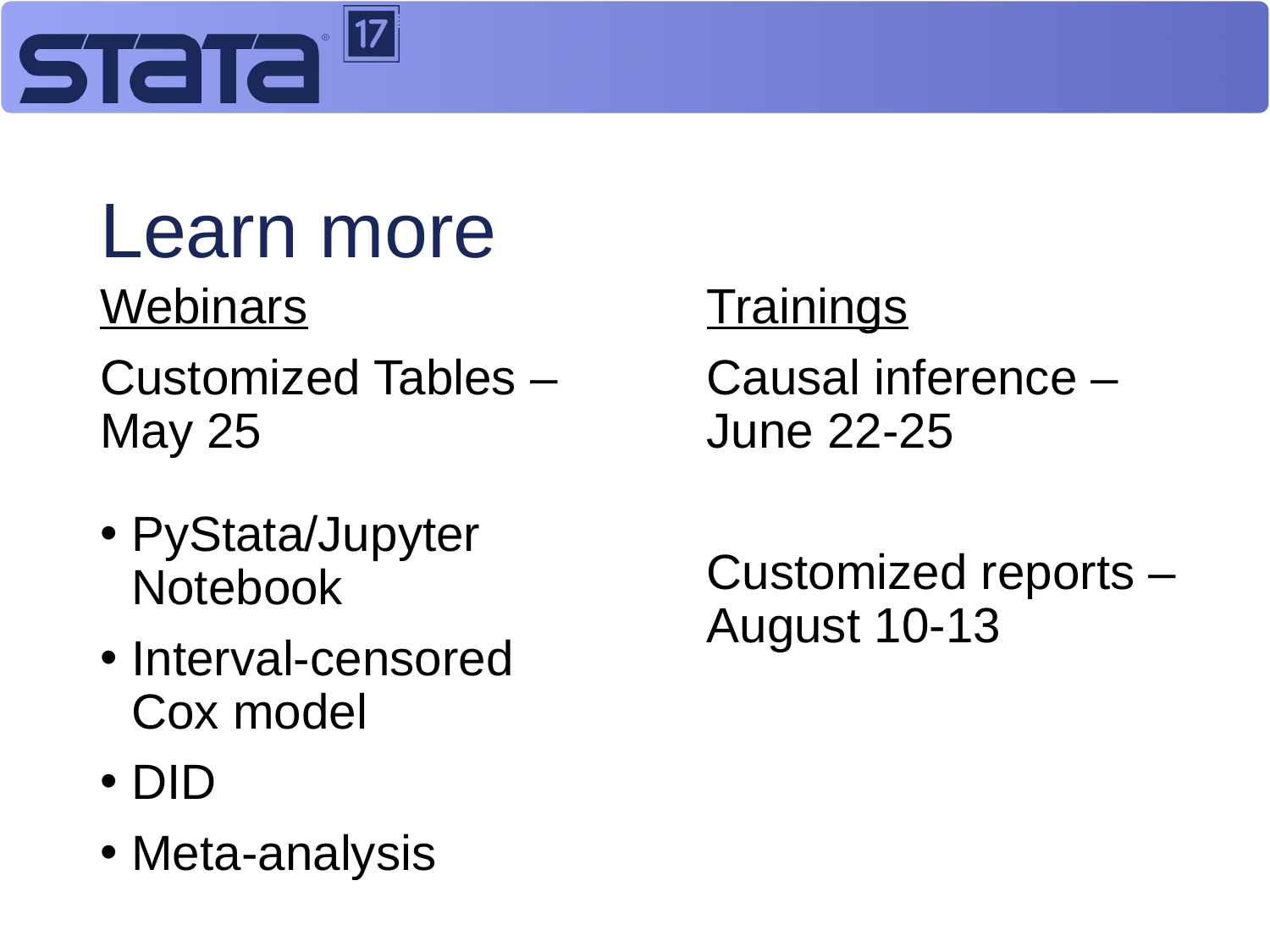

# Learn more
Trainings
Causal inference –    June 22-25

Customized reports – August 10-13

Webinars
Customized Tables – May 25

PyStata/Jupyter Notebook
Interval-censored Cox model
DID
Meta-analysis